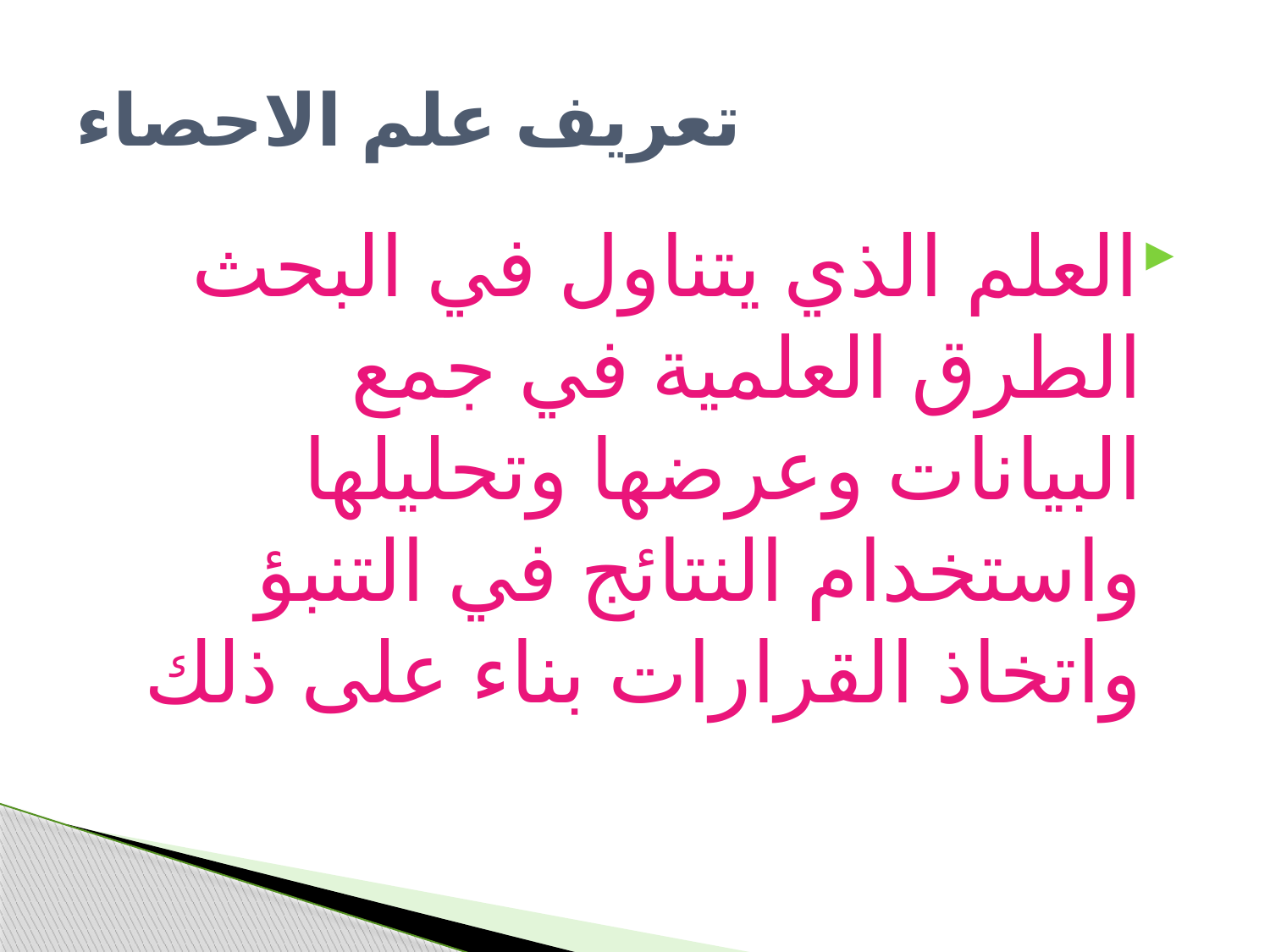

# تعريف علم الاحصاء
العلم الذي يتناول في البحث الطرق العلمية في جمع البيانات وعرضها وتحليلها واستخدام النتائج في التنبؤ واتخاذ القرارات بناء على ذلك